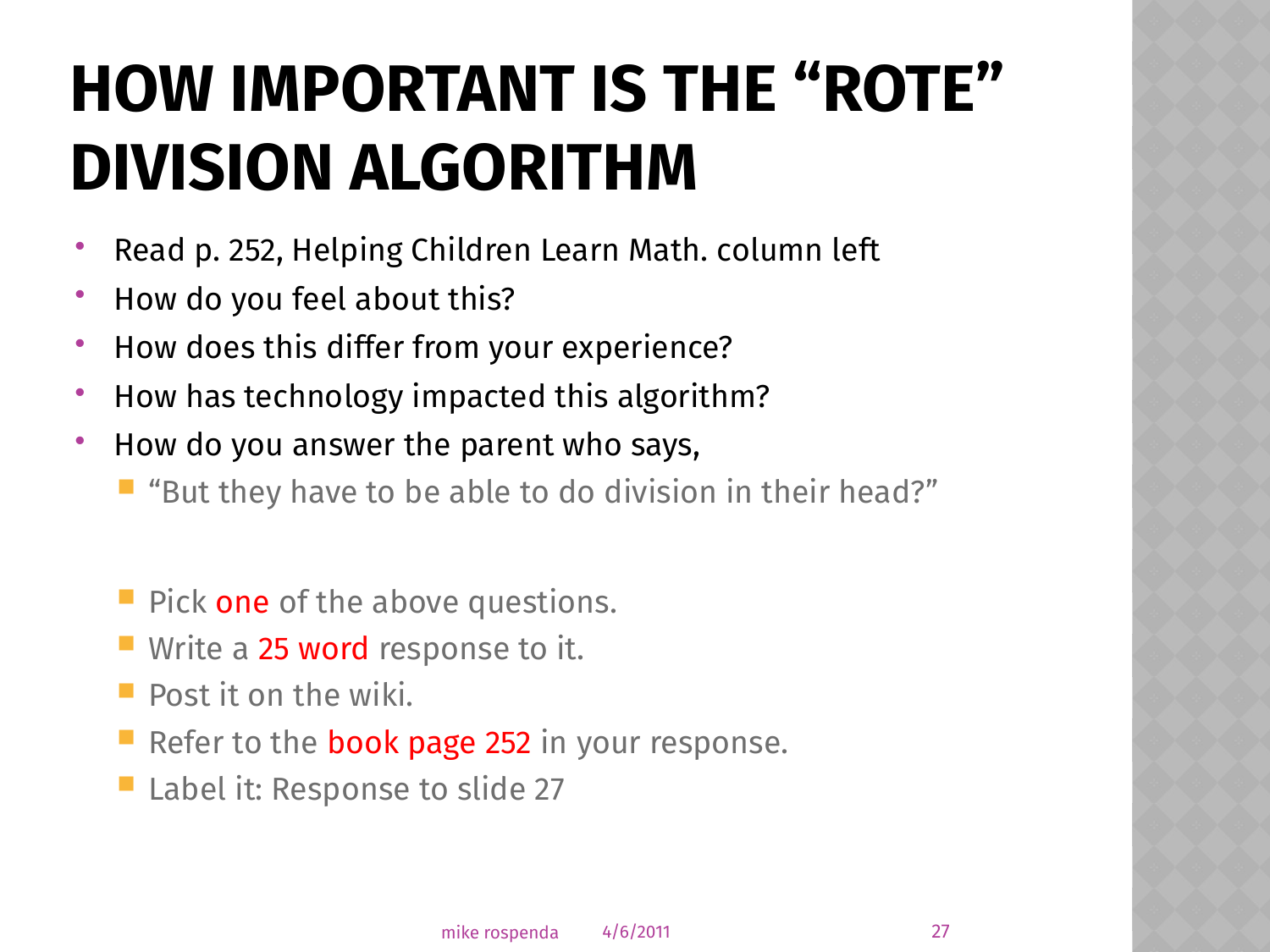

# How Important is the “rote” division algorithm
Read p. 252, Helping Children Learn Math. column left
How do you feel about this?
How does this differ from your experience?
How has technology impacted this algorithm?
How do you answer the parent who says,
“But they have to be able to do division in their head?”

Pick one of the above questions.
Write a 25 word response to it.
Post it on the wiki.
Refer to the book page 252 in your response.
Label it: Response to slide 27
27
mike rospenda
4/6/2011